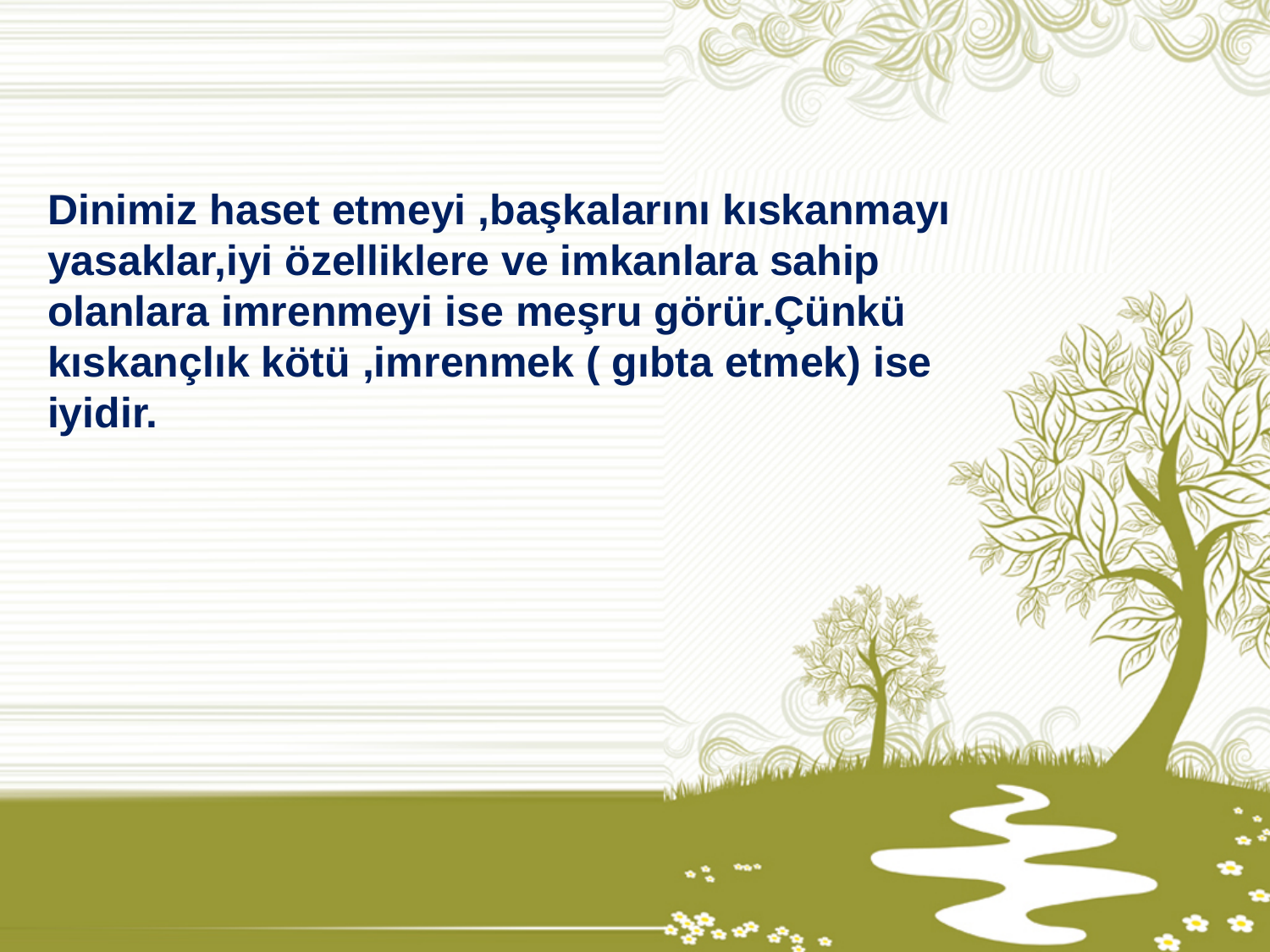

Dinimiz haset etmeyi ,başkalarını kıskanmayı yasaklar,iyi özelliklere ve imkanlara sahip olanlara imrenmeyi ise meşru görür.Çünkü kıskançlık kötü ,imrenmek ( gıbta etmek) ise iyidir.